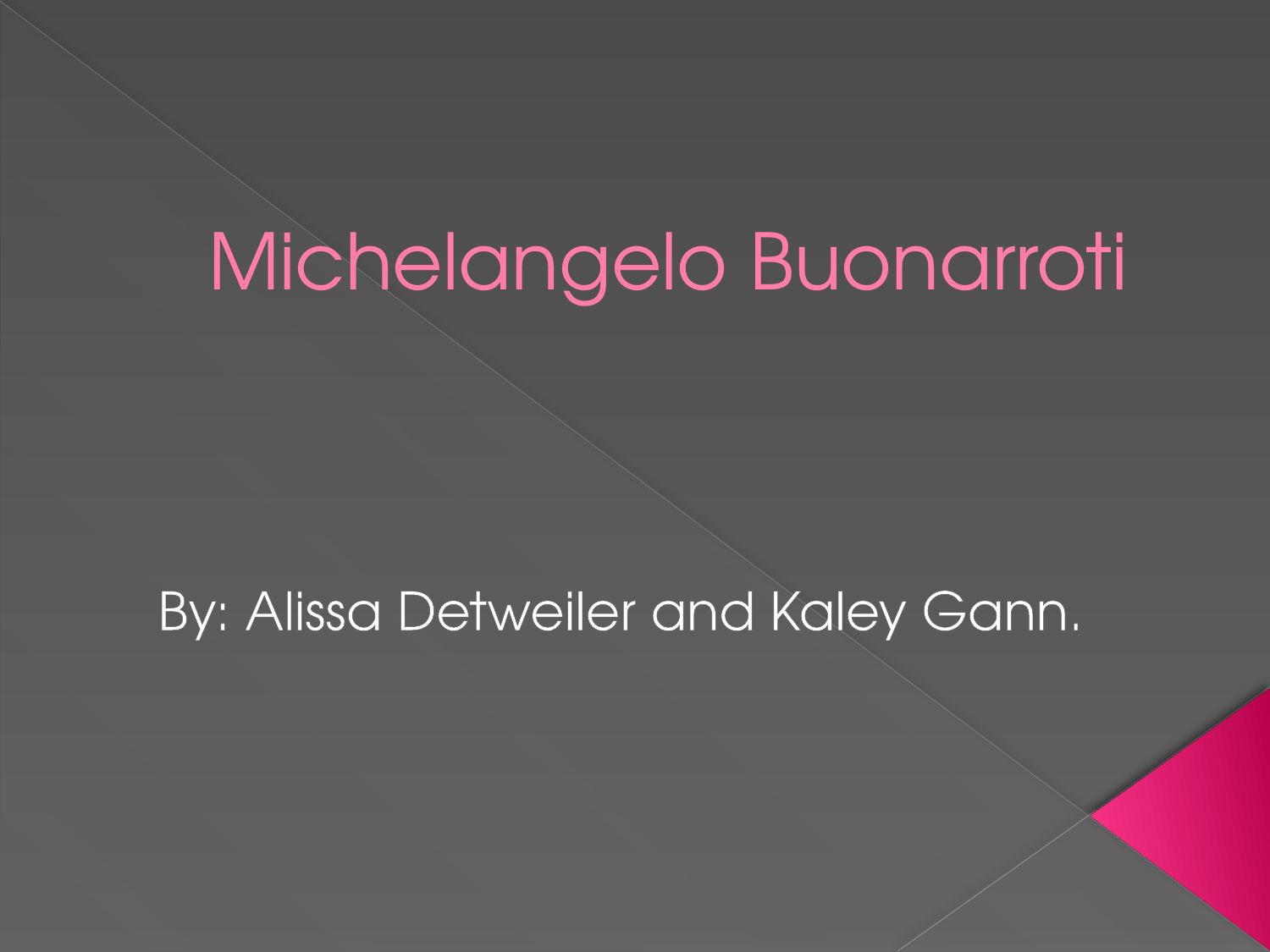

# Michelangelo Buonarroti
By: Alissa Detweiler and Kaley Gann.